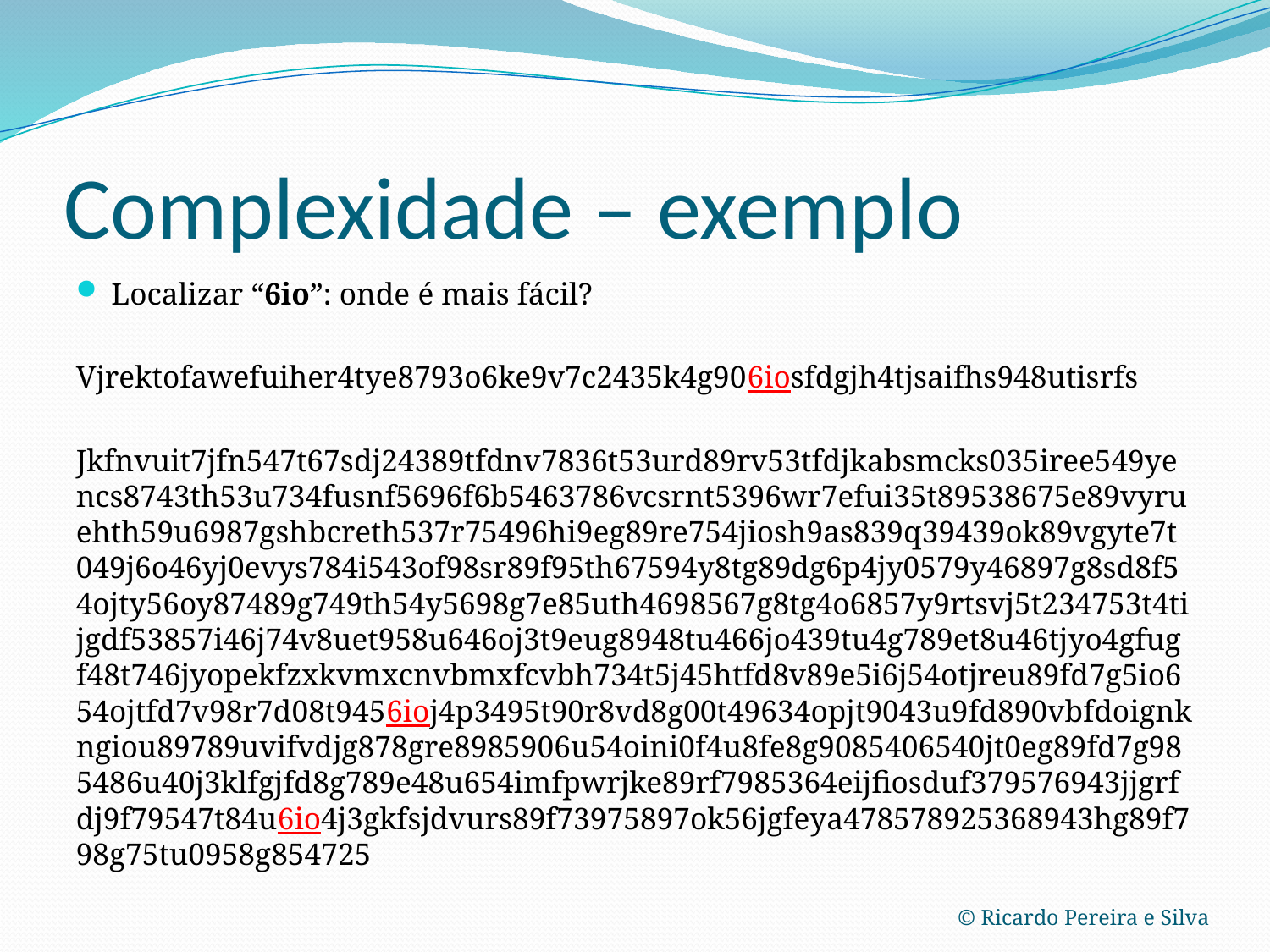

# Complexidade – exemplo
Localizar “6io”: onde é mais fácil?

Vjrektofawefuiher4tye8793o6ke9v7c2435k4g906iosfdgjh4tjsaifhs948utisrfs

Jkfnvuit7jfn547t67sdj24389tfdnv7836t53urd89rv53tfdjkabsmcks035iree549yencs8743th53u734fusnf5696f6b5463786vcsrnt5396wr7efui35t89538675e89vyruehth59u6987gshbcreth537r75496hi9eg89re754jiosh9as839q39439ok89vgyte7t049j6o46yj0evys784i543of98sr89f95th67594y8tg89dg6p4jy0579y46897g8sd8f54ojty56oy87489g749th54y5698g7e85uth4698567g8tg4o6857y9rtsvj5t234753t4tijgdf53857i46j74v8uet958u646oj3t9eug8948tu466jo439tu4g789et8u46tjyo4gfugf48t746jyopekfzxkvmxcnvbmxfcvbh734t5j45htfd8v89e5i6j54otjreu89fd7g5io654ojtfd7v98r7d08t9456ioj4p3495t90r8vd8g00t49634opjt9043u9fd890vbfdoignkngiou89789uvifvdjg878gre8985906u54oini0f4u8fe8g9085406540jt0eg89fd7g985486u40j3klfgjfd8g789e48u654imfpwrjke89rf7985364eijfiosduf379576943jjgrfdj9f79547t84u6io4j3gkfsjdvurs89f73975897ok56jgfeya478578925368943hg89f798g75tu0958g854725

© Ricardo Pereira e Silva